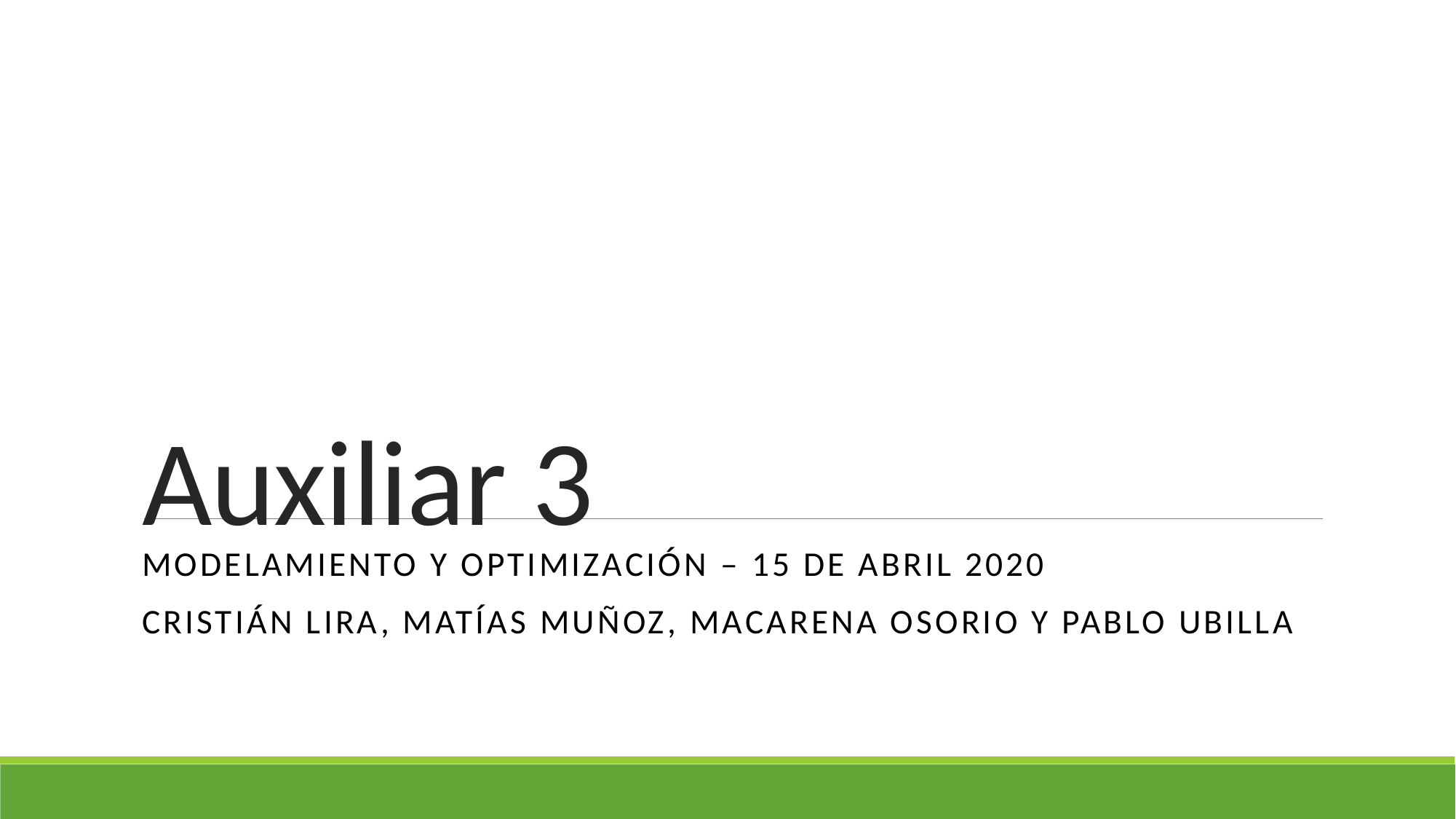

# Auxiliar 3
Modelamiento y optimización – 15 de abril 2020
Cristián lira, Matías muñoz, macarena Osorio y pablo ubilla